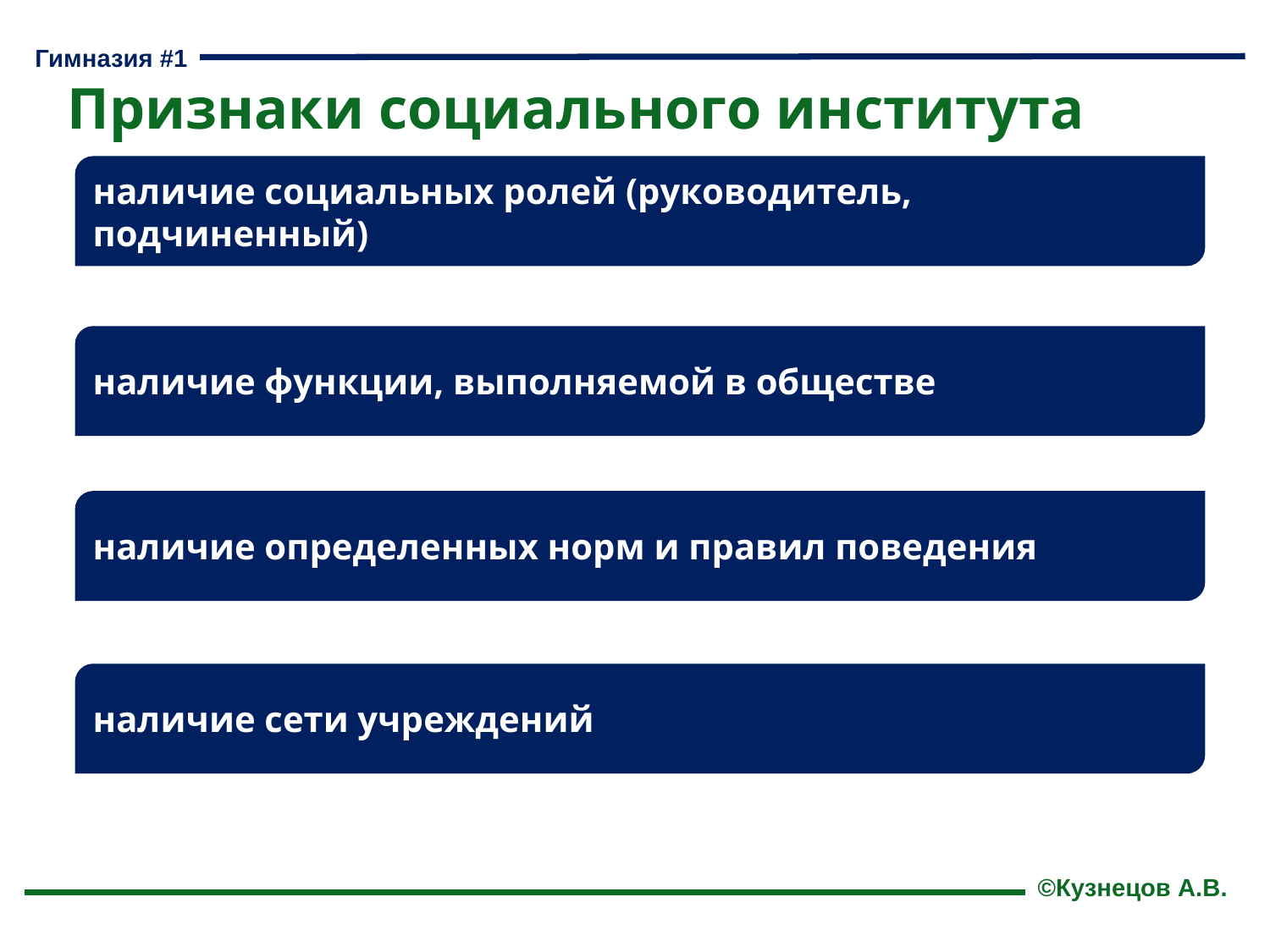

Гимназия #1
Признаки социального института
наличие социальных ролей (руководитель, подчиненный)
наличие функции, выполняемой в обществе
наличие определенных норм и правил поведения
наличие сети учреждений
©Кузнецов А.В.